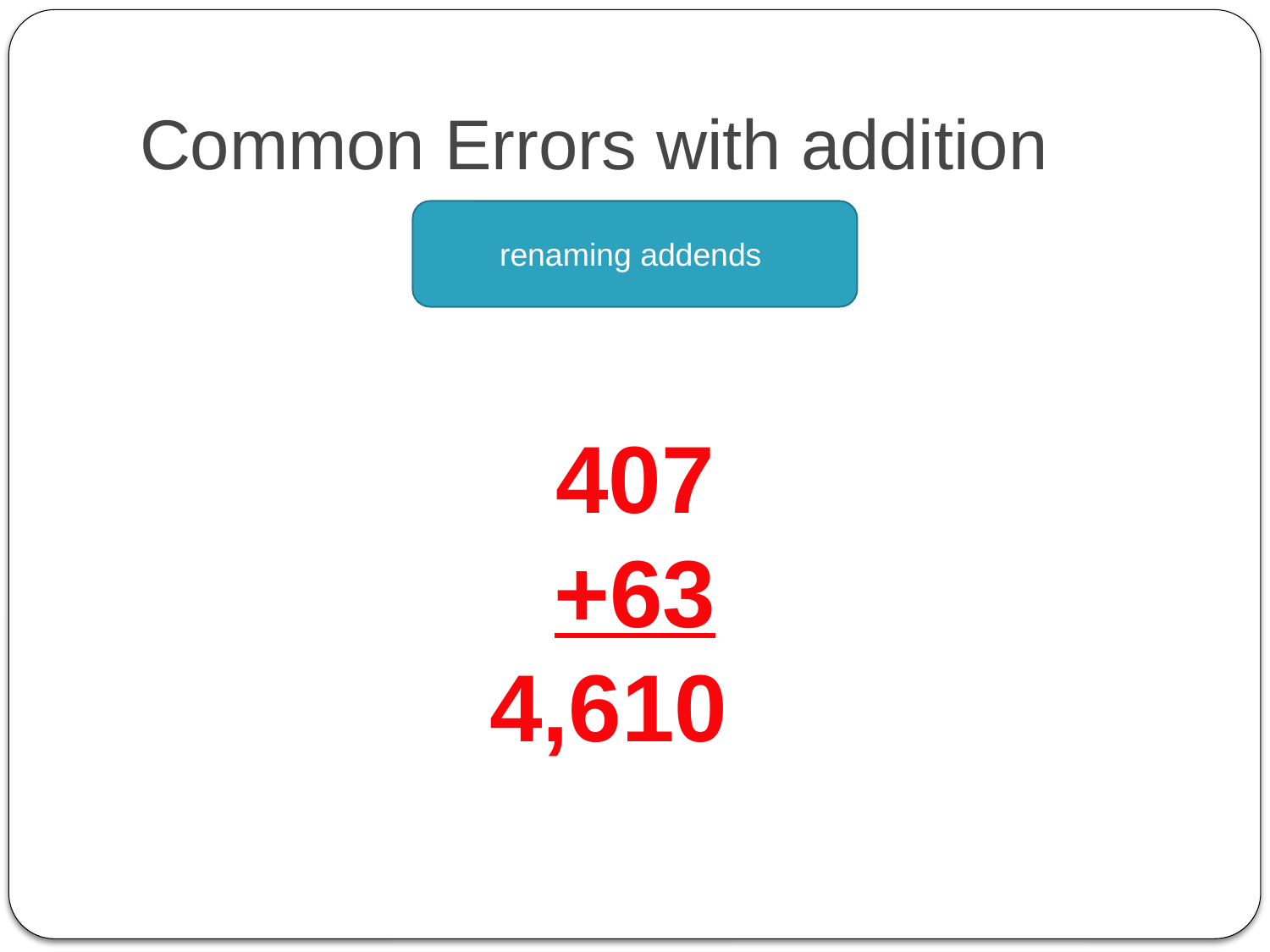

# Common Errors with addition
renaming addends
407
+63
4,610